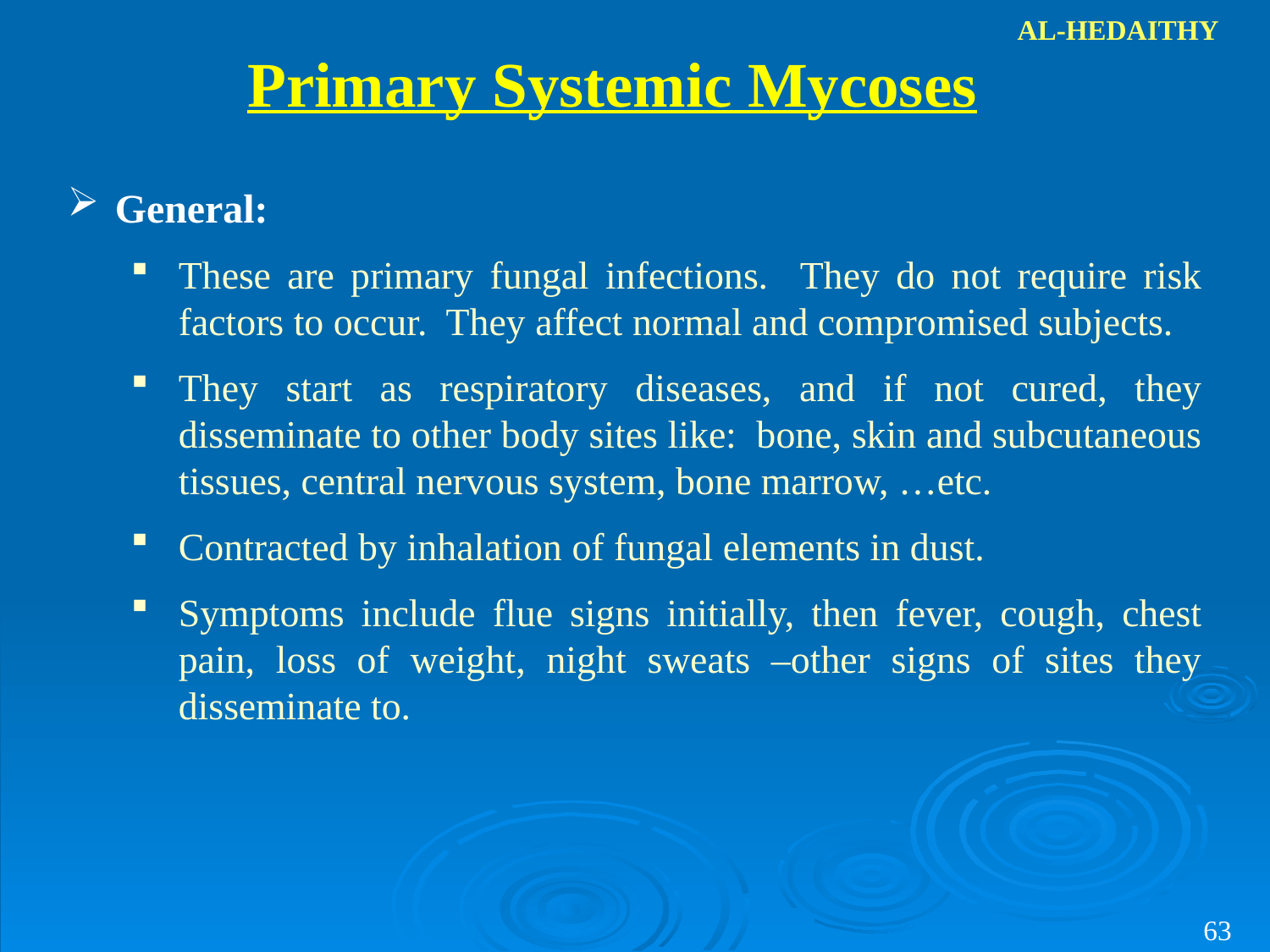

AL-HEDAITHY
Primary Systemic Mycoses
General:
These are primary fungal infections.  They do not require risk factors to occur.  They affect normal and compromised subjects.
They start as respiratory diseases, and if not cured, they disseminate to other body sites like:  bone, skin and subcutaneous tissues, central nervous system, bone marrow, …etc.
Contracted by inhalation of fungal elements in dust.
Symptoms include flue signs initially, then fever, cough, chest pain, loss of weight, night sweats –other signs of sites they disseminate to.

63